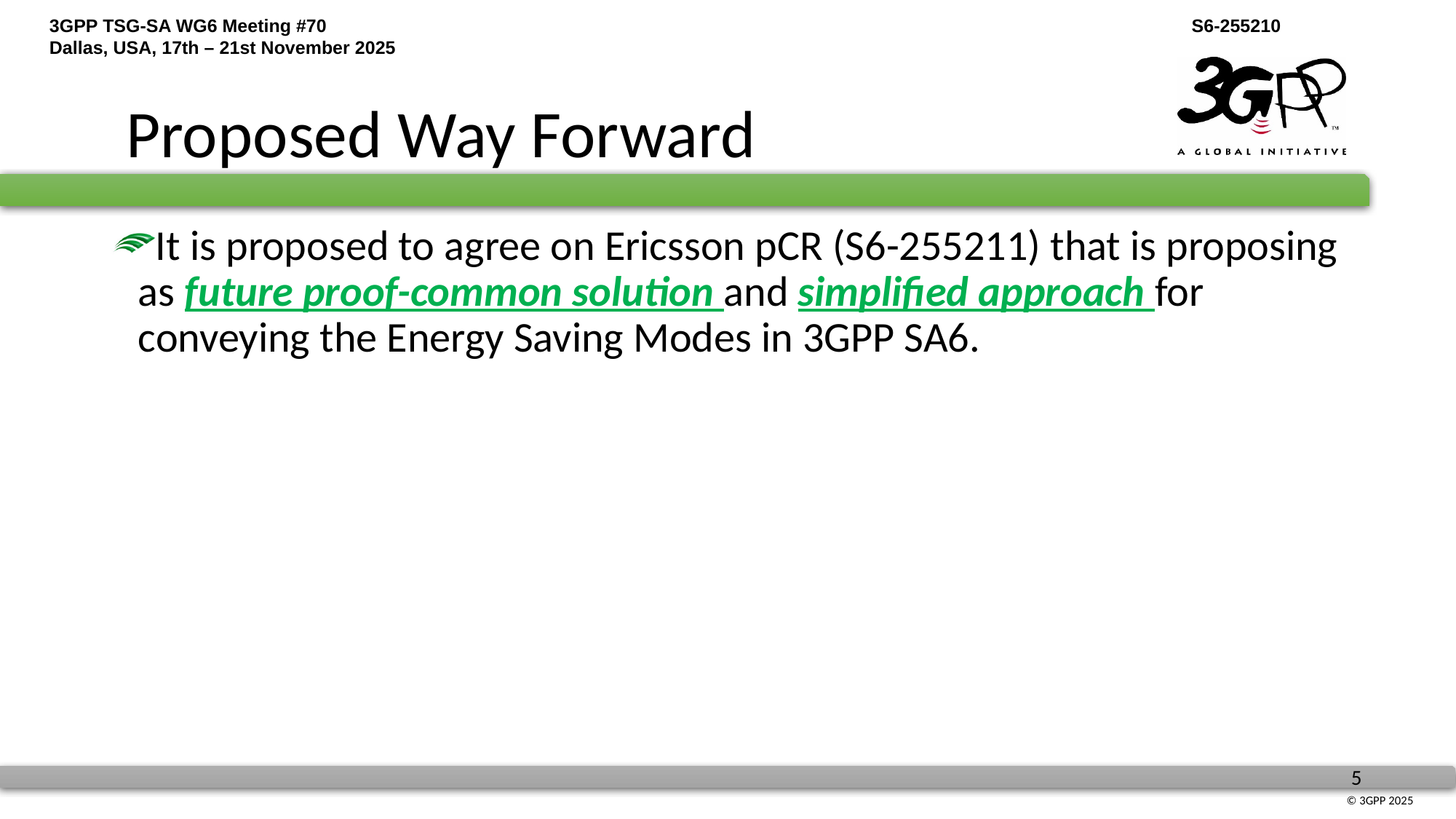

# Proposed Way Forward
It is proposed to agree on Ericsson pCR (S6-255211) that is proposing as future proof-common solution and simplified approach for conveying the Energy Saving Modes in 3GPP SA6.